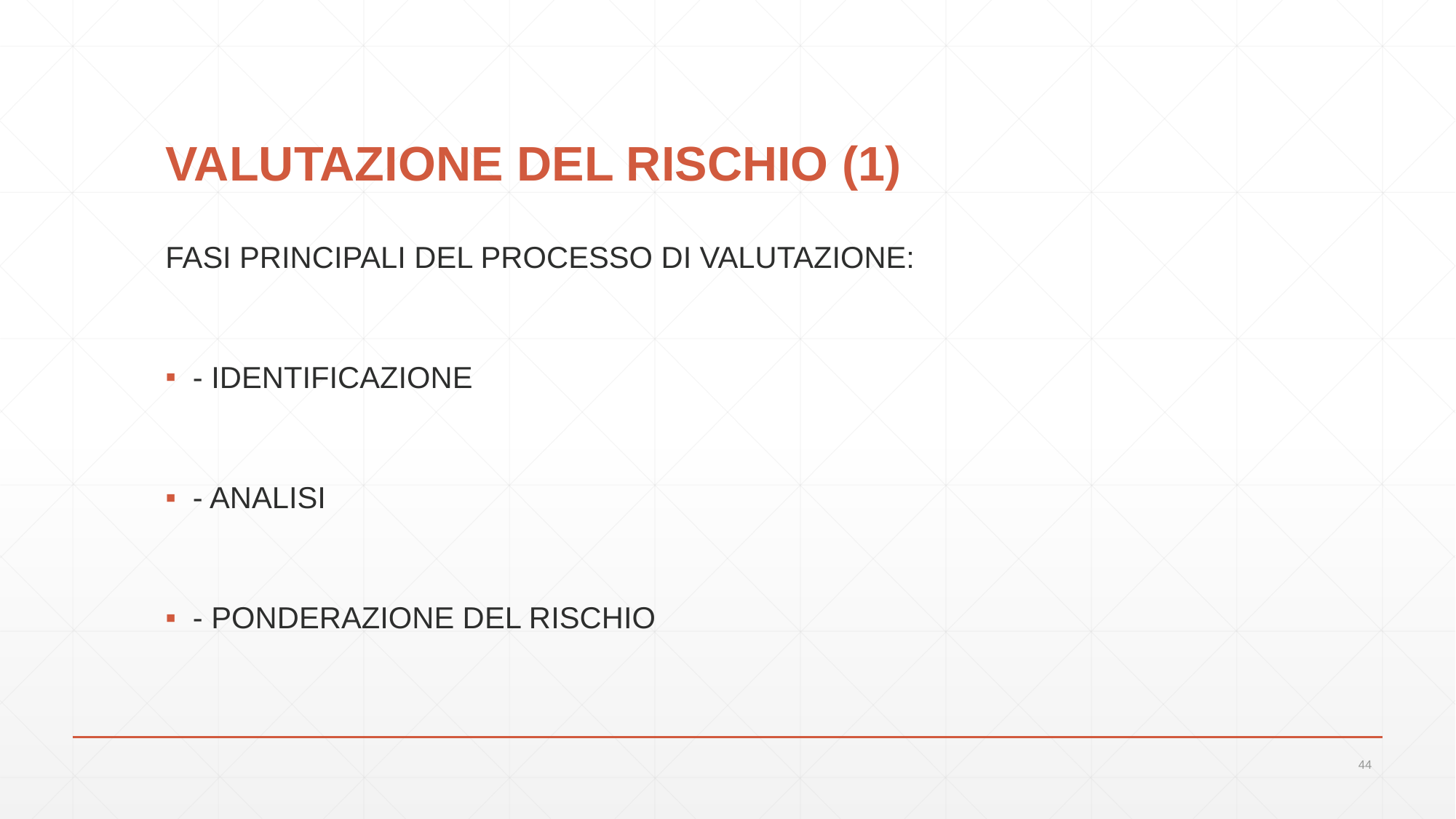

# VALUTAZIONE DEL RISCHIO (1)
FASI PRINCIPALI DEL PROCESSO DI VALUTAZIONE:

- IDENTIFICAZIONE

- ANALISI

- PONDERAZIONE DEL RISCHIO

44